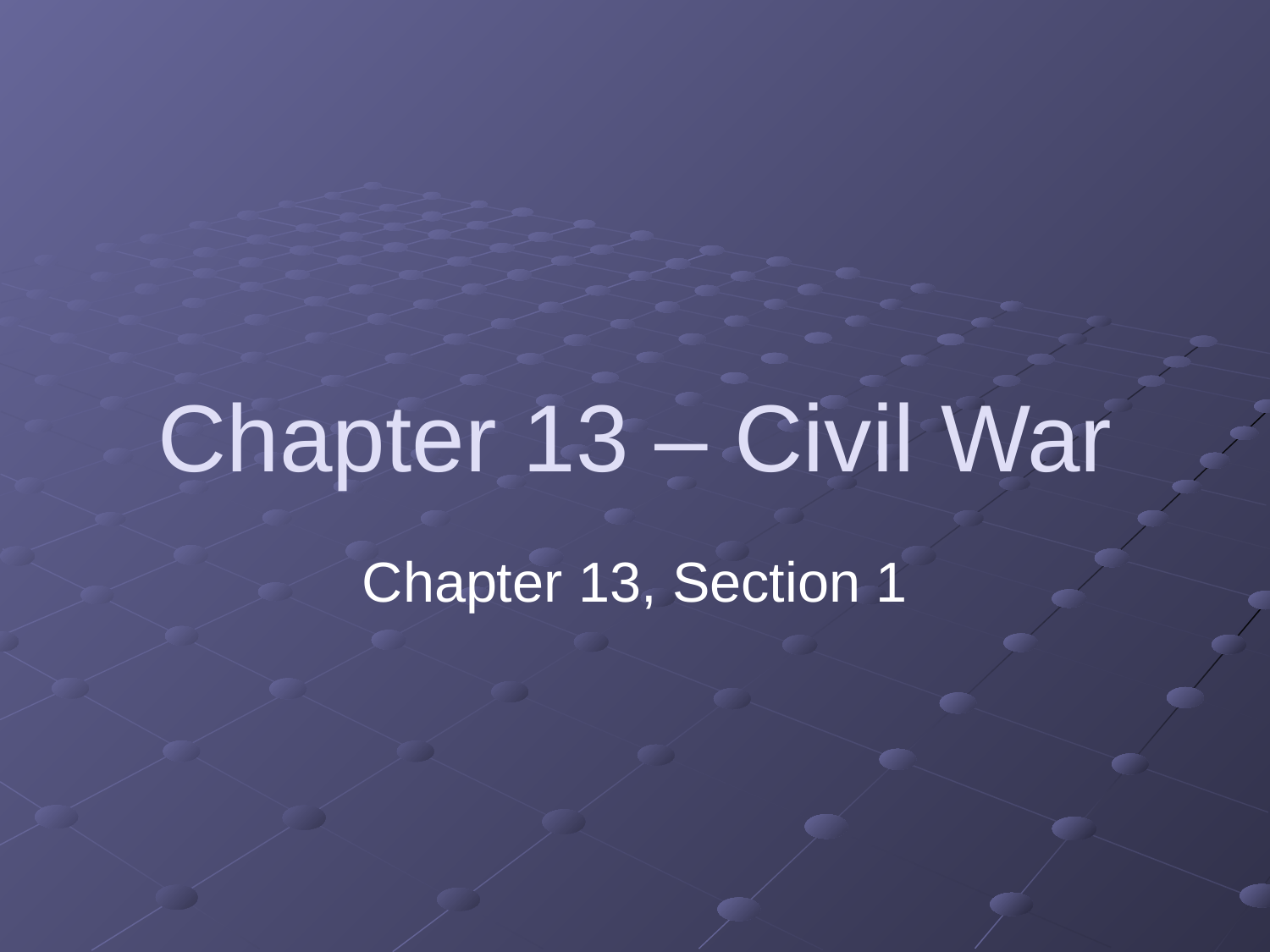

# Chapter 13 – Civil War
Chapter 13, Section 1